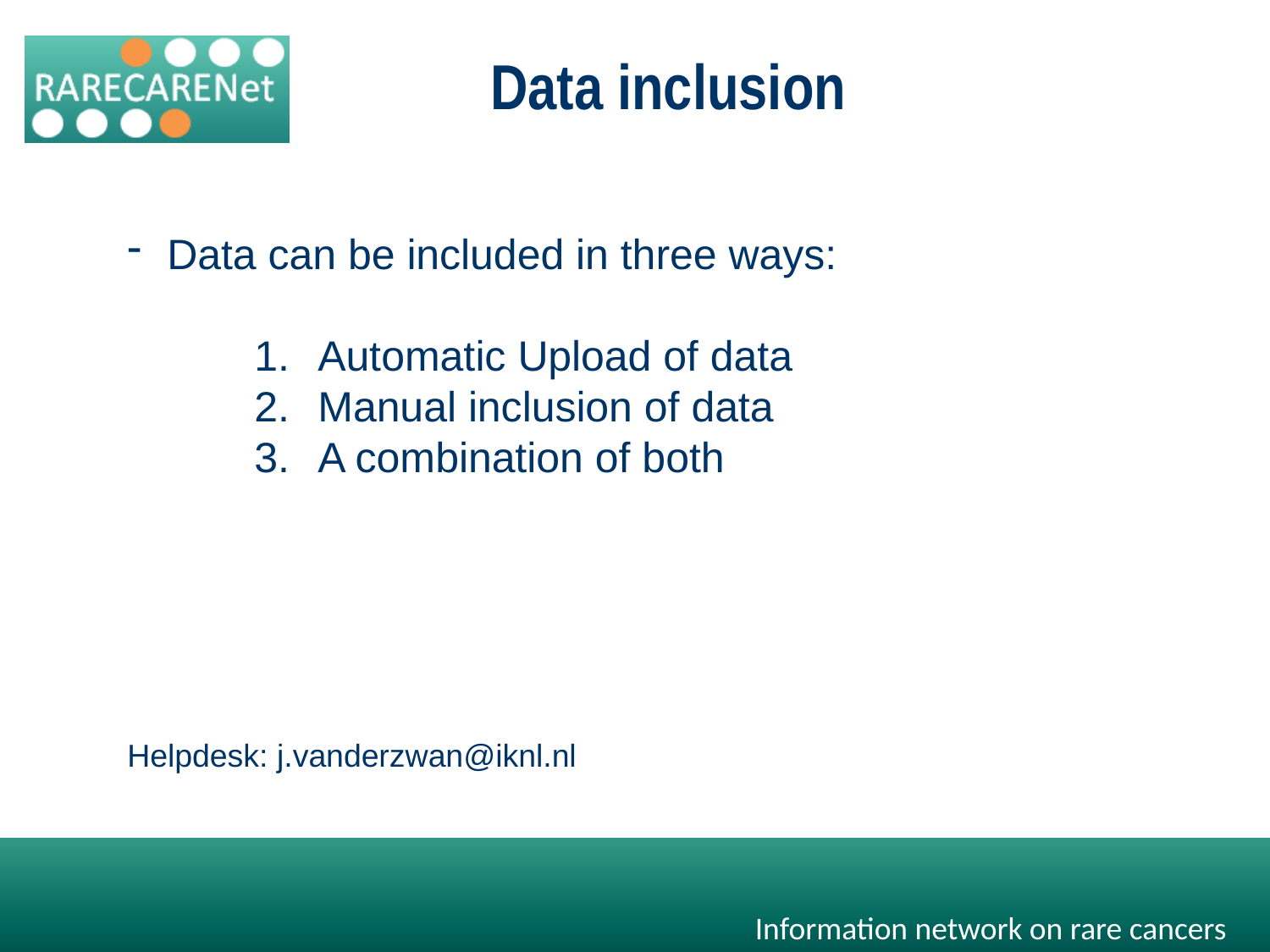

Data inclusion
Data can be included in three ways:

Automatic Upload of data
Manual inclusion of data
A combination of both

Helpdesk: j.vanderzwan@iknl.nl